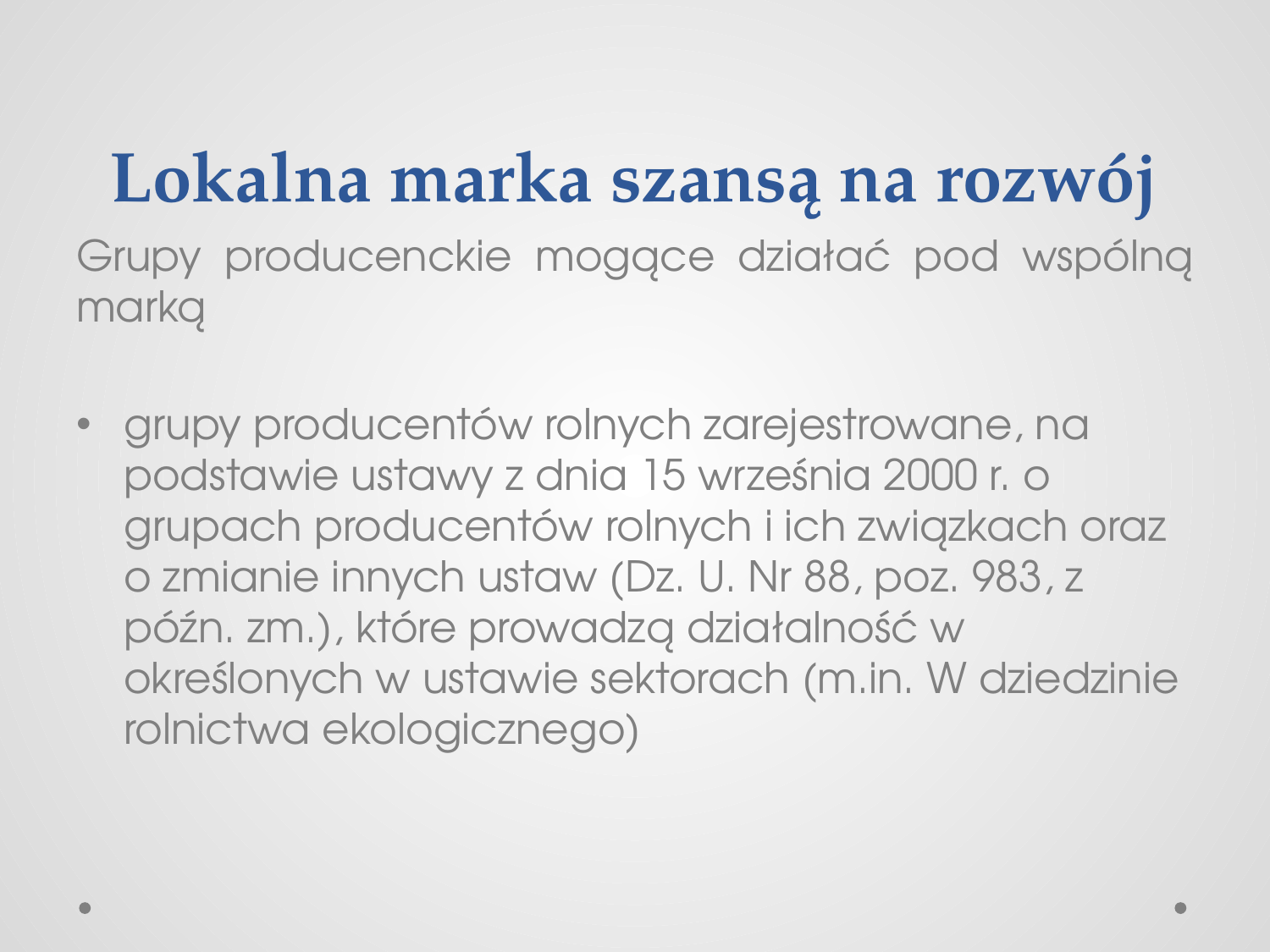

# Lokalna marka szansą na rozwój
Grupy producenckie mogące działać pod wspólną marką

grupy producentów rolnych zarejestrowane, na podstawie ustawy z dnia 15 września 2000 r. o grupach producentów rolnych i ich związkach oraz o zmianie innych ustaw (Dz. U. Nr 88, poz. 983, z późn. zm.), które prowadzą działalność w określonych w ustawie sektorach (m.in. W dziedzinie rolnictwa ekologicznego)